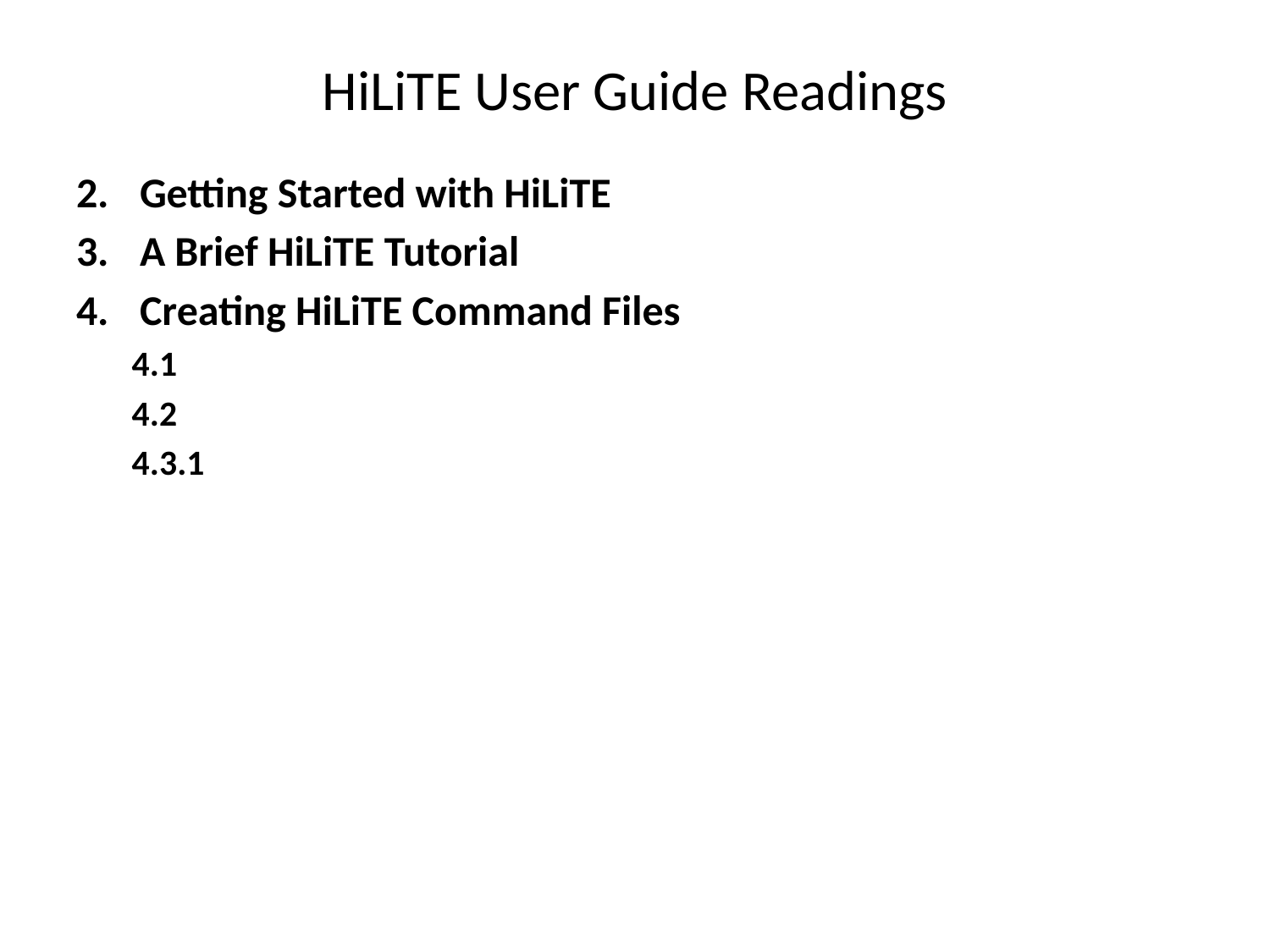

# HiLiTE User Guide Readings
Getting Started with HiLiTE
A Brief HiLiTE Tutorial
Creating HiLiTE Command Files
4.1
4.2
4.3.1